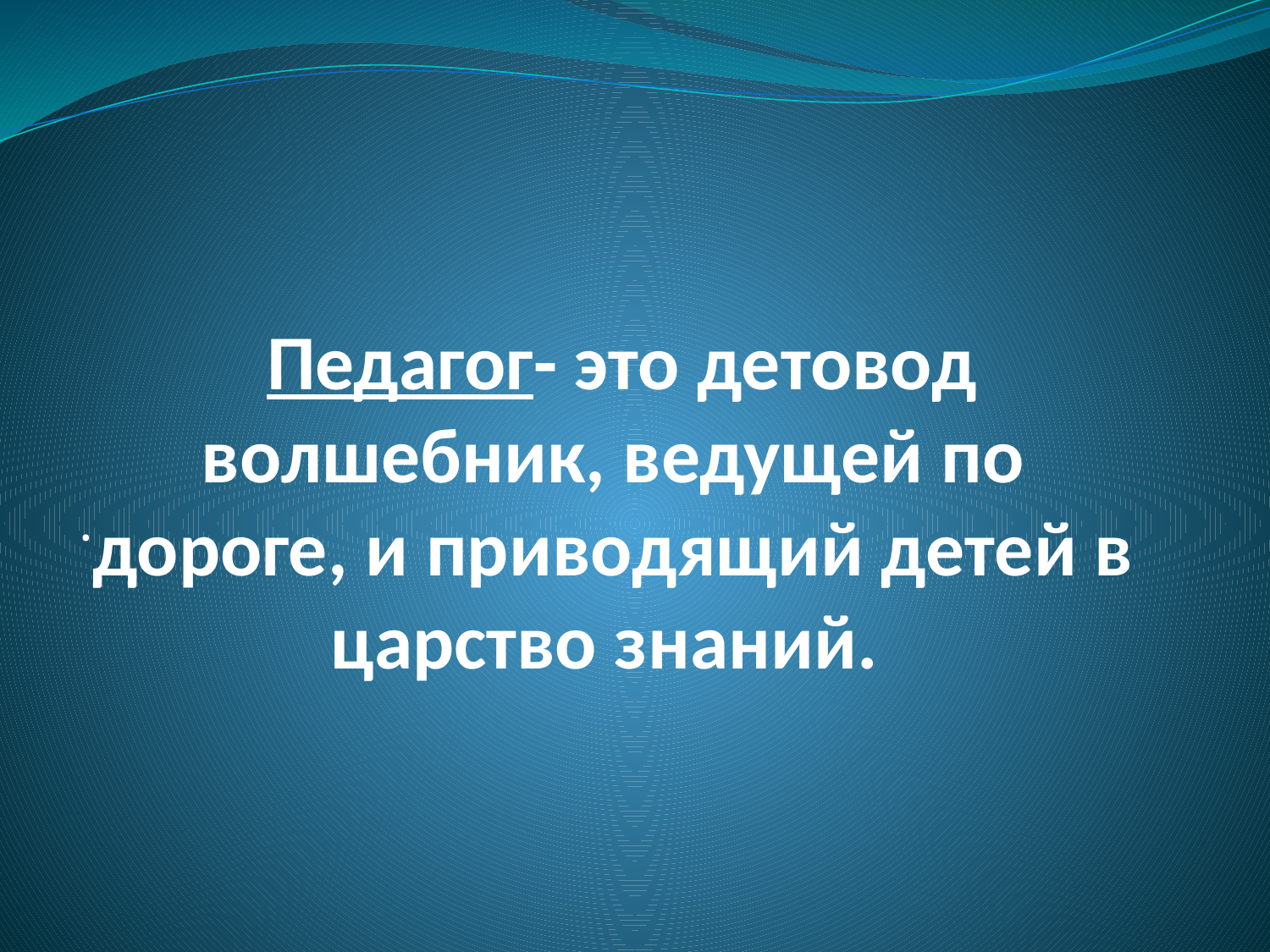

# Педагог- это детовод волшебник, ведущей по дороге, и приводящий детей в царство знаний.
.